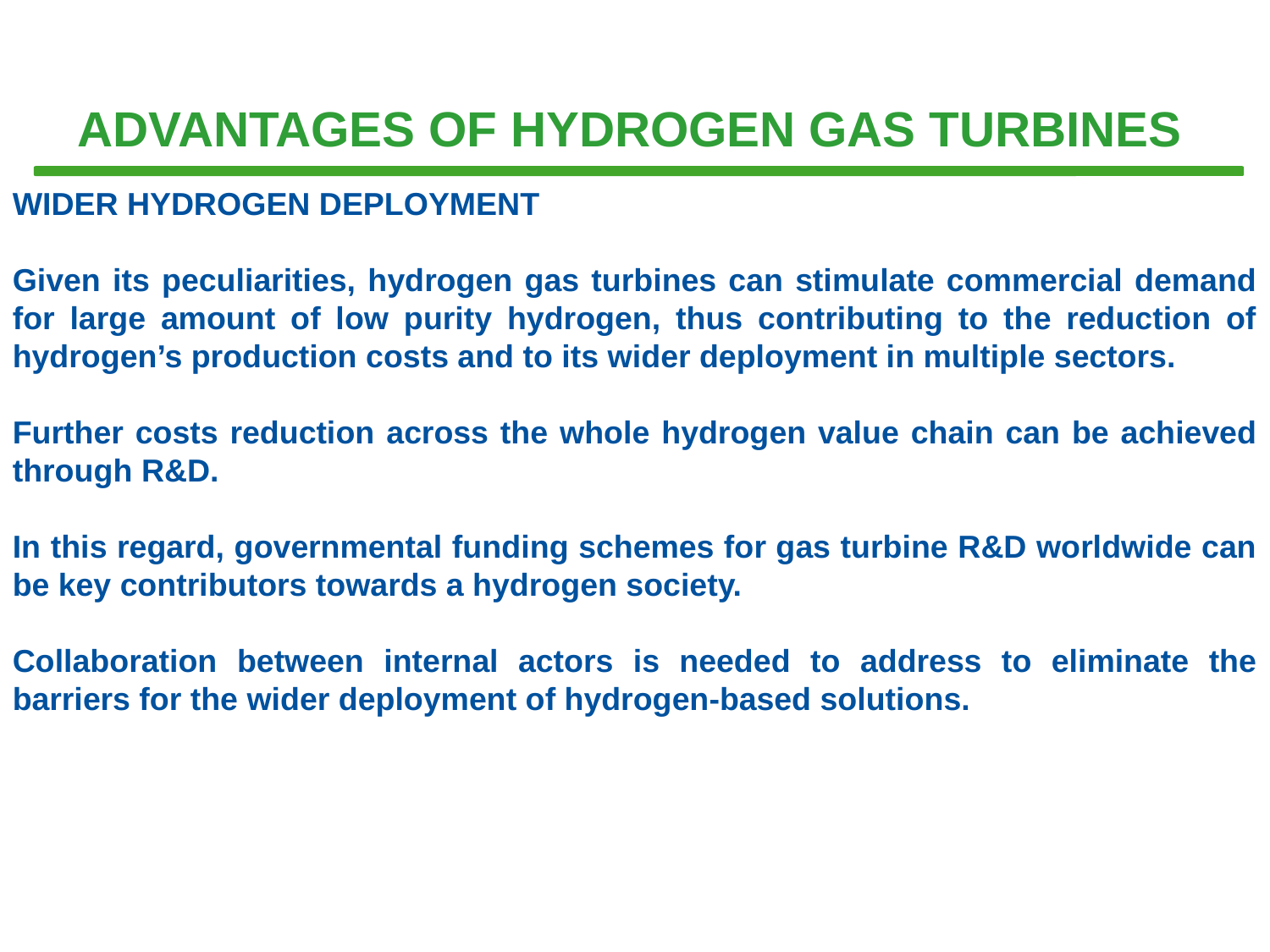

# ADVANTAGES OF HYDROGEN GAS TURBINES

WIDER HYDROGEN DEPLOYMENT

Given its peculiarities, hydrogen gas turbines can stimulate commercial demand for large amount of low purity hydrogen, thus contributing to the reduction of hydrogen’s production costs and to its wider deployment in multiple sectors.

Further costs reduction across the whole hydrogen value chain can be achieved through R&D.

In this regard, governmental funding schemes for gas turbine R&D worldwide can be key contributors towards a hydrogen society.

Collaboration between internal actors is needed to address to eliminate the barriers for the wider deployment of hydrogen-based solutions.
Tema V				                                                              Turbina de hidrógeno